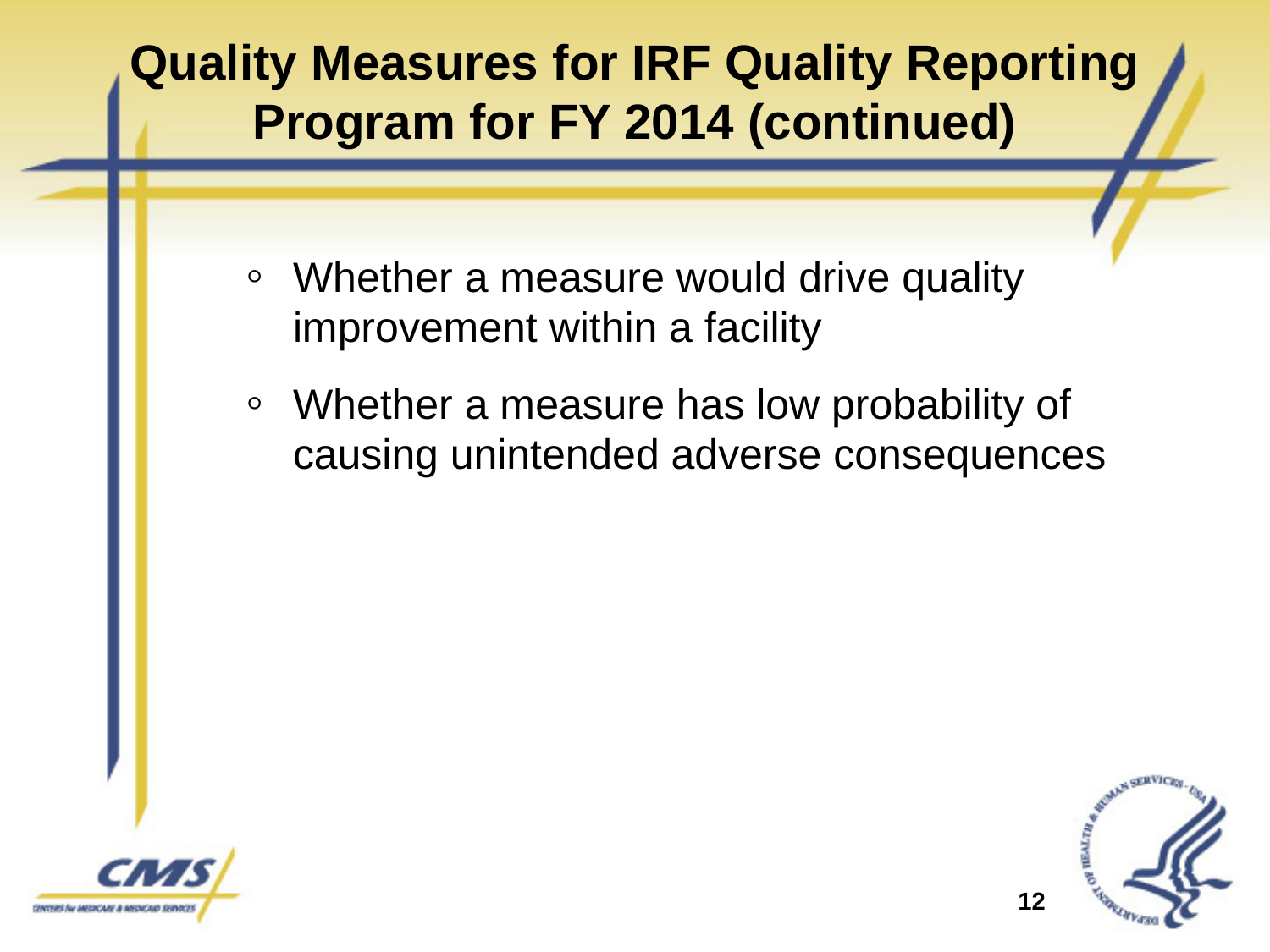

# Quality Measures for IRF Quality Reporting Program for FY 2014 (continued)
Whether a measure would drive quality improvement within a facility
Whether a measure has low probability of causing unintended adverse consequences